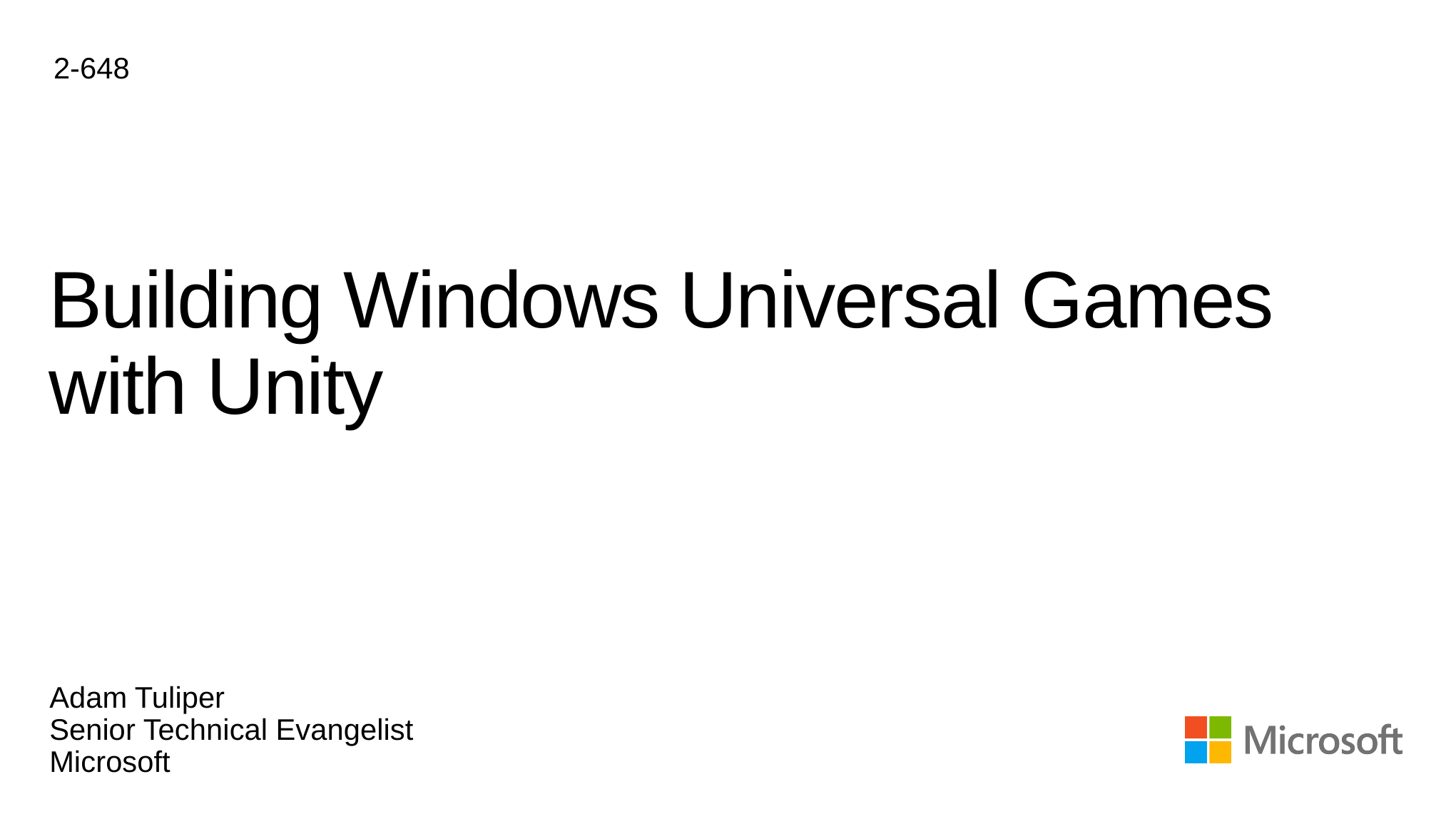

2-648
# Building Windows Universal Games with Unity
Adam Tuliper
Senior Technical Evangelist
Microsoft